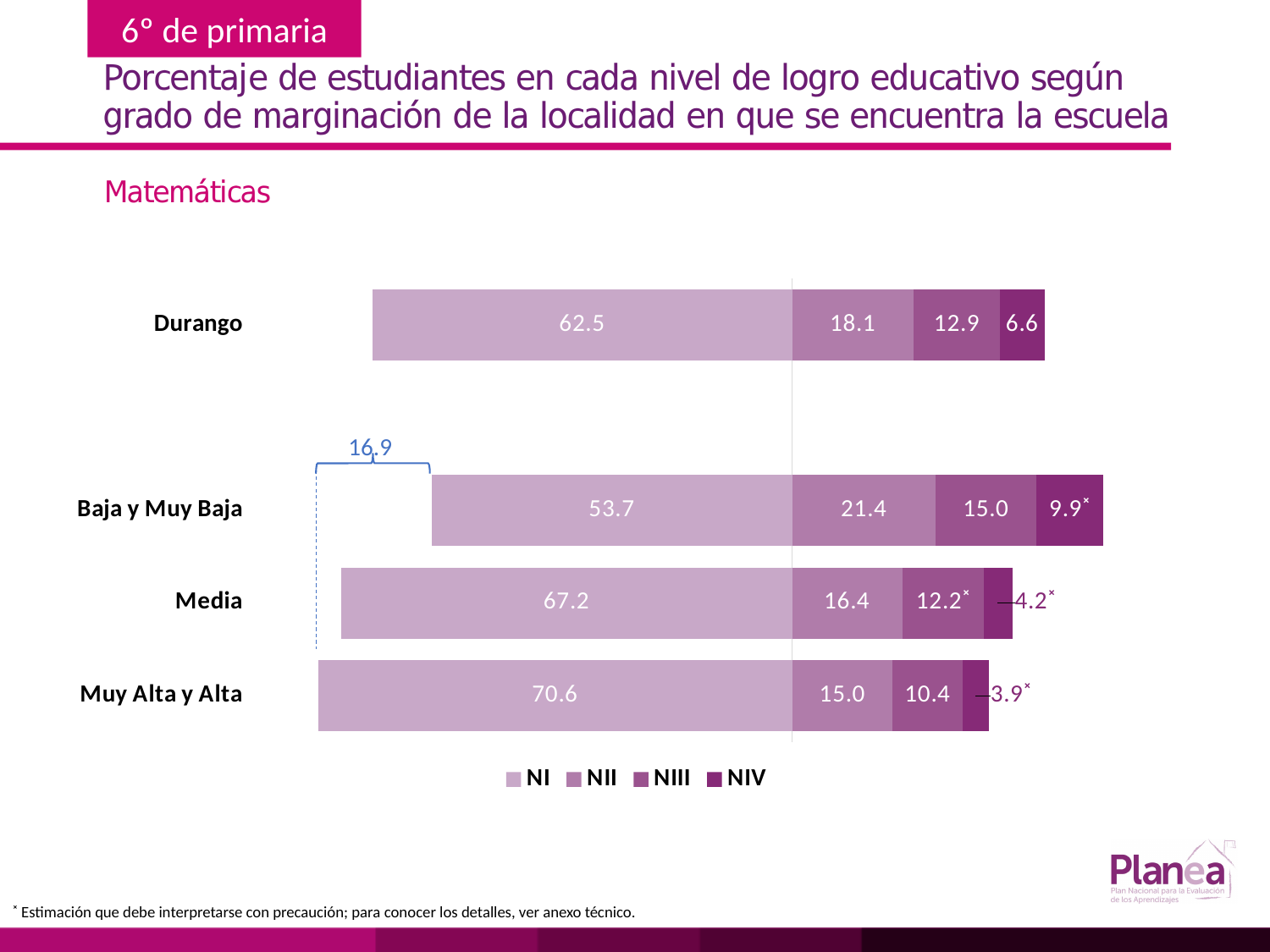

# Porcentaje de estudiantes en cada nivel de logro educativo según grado de marginación de la localidad en que se encuentra la escuela

Matemáticas

### Chart

| Category |  |  |  |  |
|---|---|---|---|---|
| Muy Alta y Alta | -70.6 | 15.0 | 10.4 | 3.9 |
| Media | -67.2 | 16.4 | 12.2 | 4.2 |
| Baja y Muy Baja | -53.7 | 21.4 | 15.0 | 9.9 |
|  | None | None | None | None |
| Durango | -62.5 | 18.1 | 12.9 | 6.6 |
16.9
˟ Estimación que debe interpretarse con precaución; para conocer los detalles, ver anexo técnico.